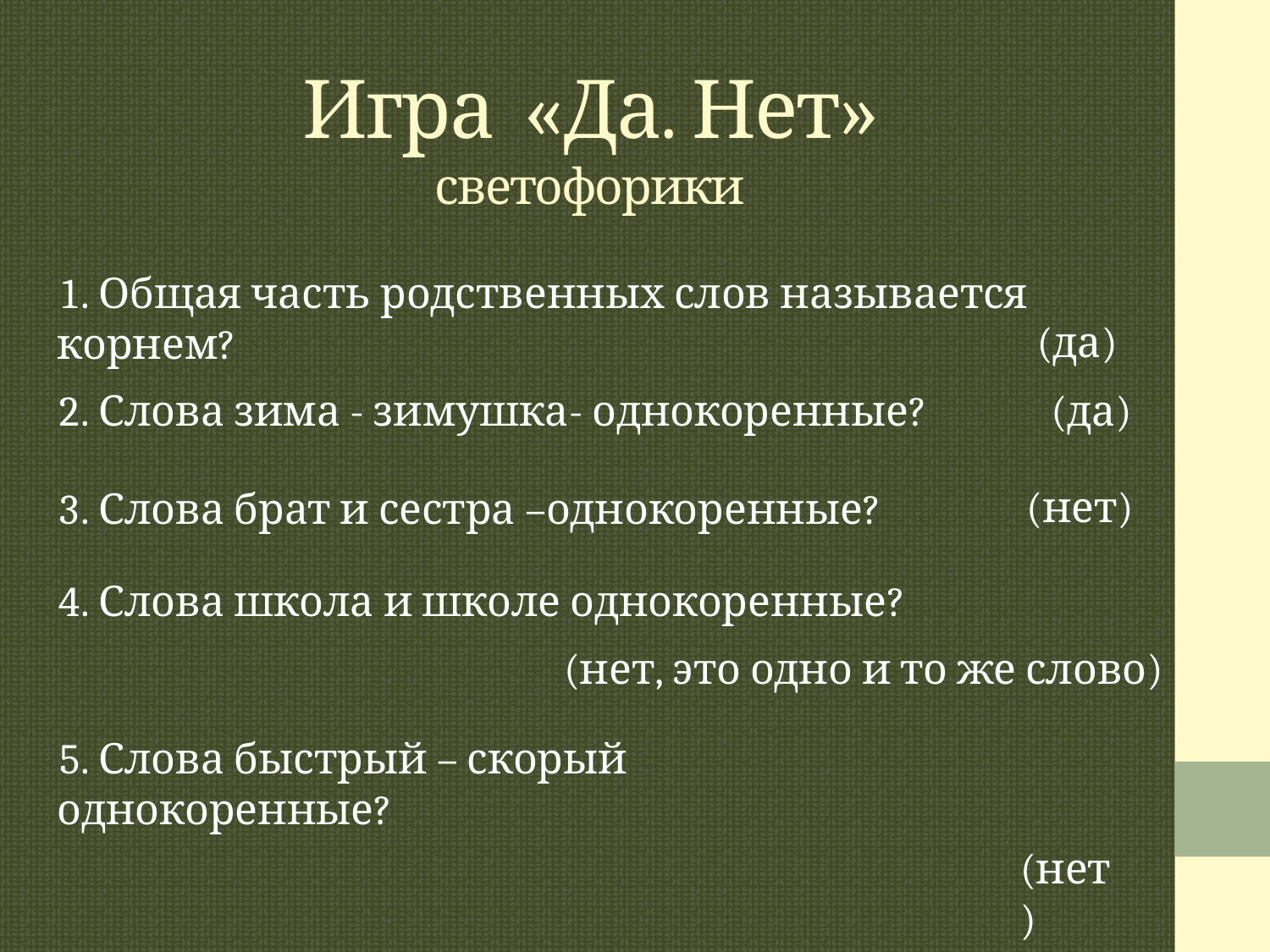

# Игра  «Да. Нет» светофорики
1. Общая часть родственных слов называется корнем?
(да)
2. Слова зима - зимушка- однокоренные?
(да)
(нет)
3. Слова брат и сестра –однокоренные?
4. Слова школа и школе однокоренные?
(нет, это одно и то же слово)
5. Слова быстрый – скорый однокоренные?
(нет)